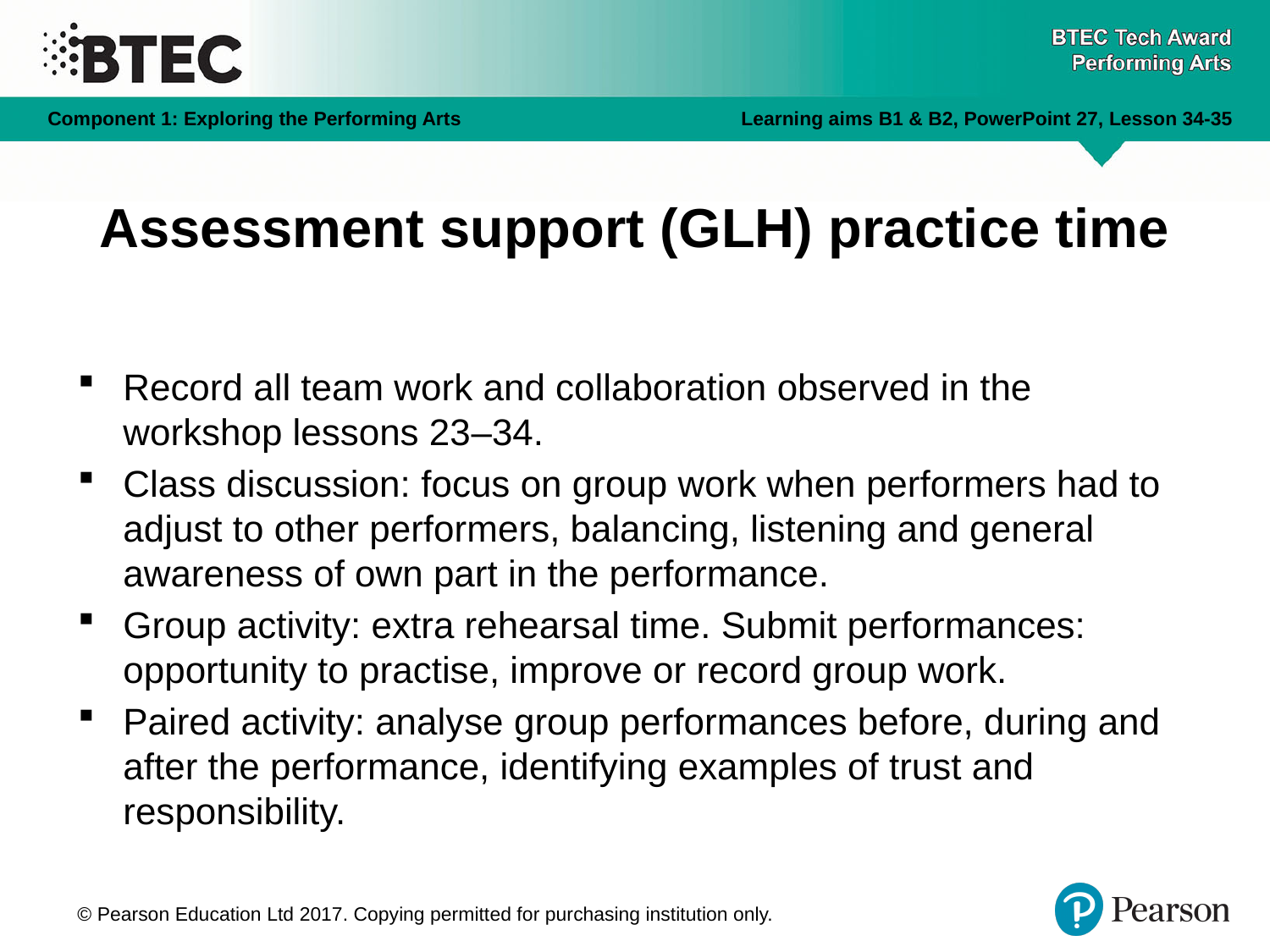

# Assessment support (GLH) practice time

Record all team work and collaboration observed in the workshop lessons 23–34.
Class discussion: focus on group work when performers had to adjust to other performers, balancing, listening and general awareness of own part in the performance.
Group activity: extra rehearsal time. Submit performances: opportunity to practise, improve or record group work.
Paired activity: analyse group performances before, during and after the performance, identifying examples of trust and responsibility.

© Pearson Education Ltd 2017. Copying permitted for purchasing institution only.